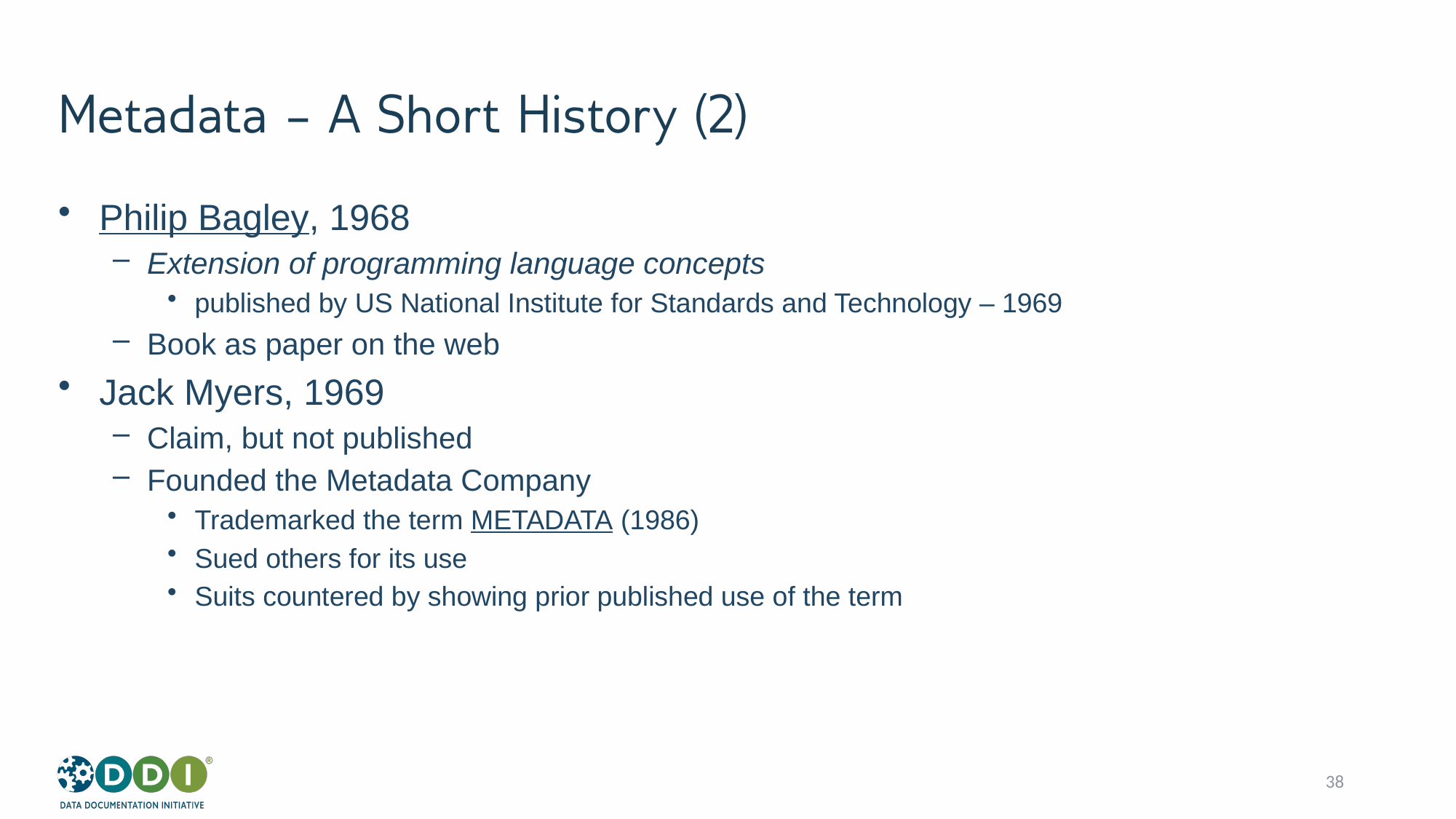

# Metadata – A Short History (2)
Philip Bagley, 1968
Extension of programming language concepts
published by US National Institute for Standards and Technology – 1969
Book as paper on the web
Jack Myers, 1969
Claim, but not published
Founded the Metadata Company
Trademarked the term METADATA (1986)
Sued others for its use
Suits countered by showing prior published use of the term

38